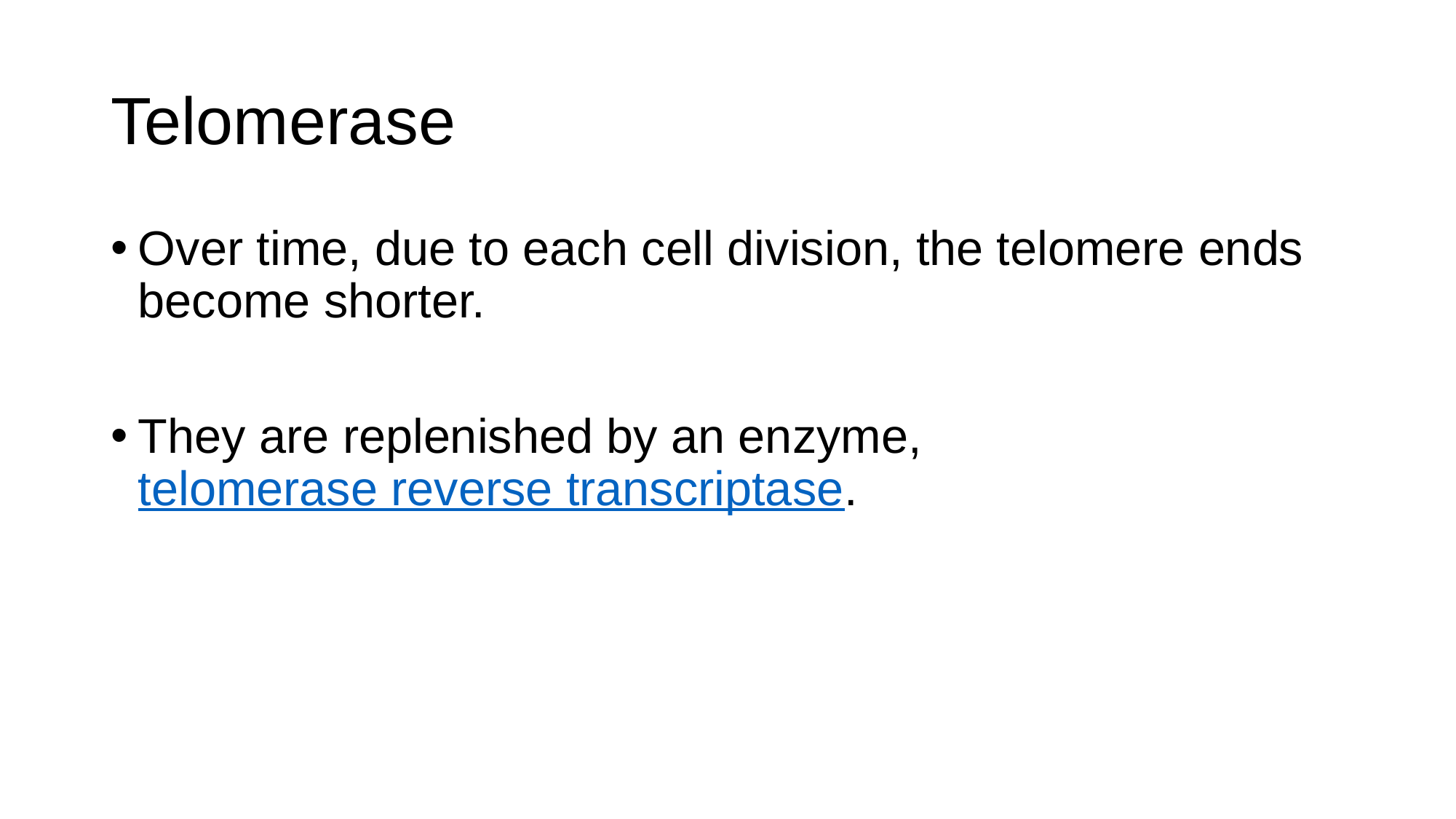

# Telomerase
Over time, due to each cell division, the telomere ends become shorter.

They are replenished by an enzyme, telomerase reverse transcriptase.